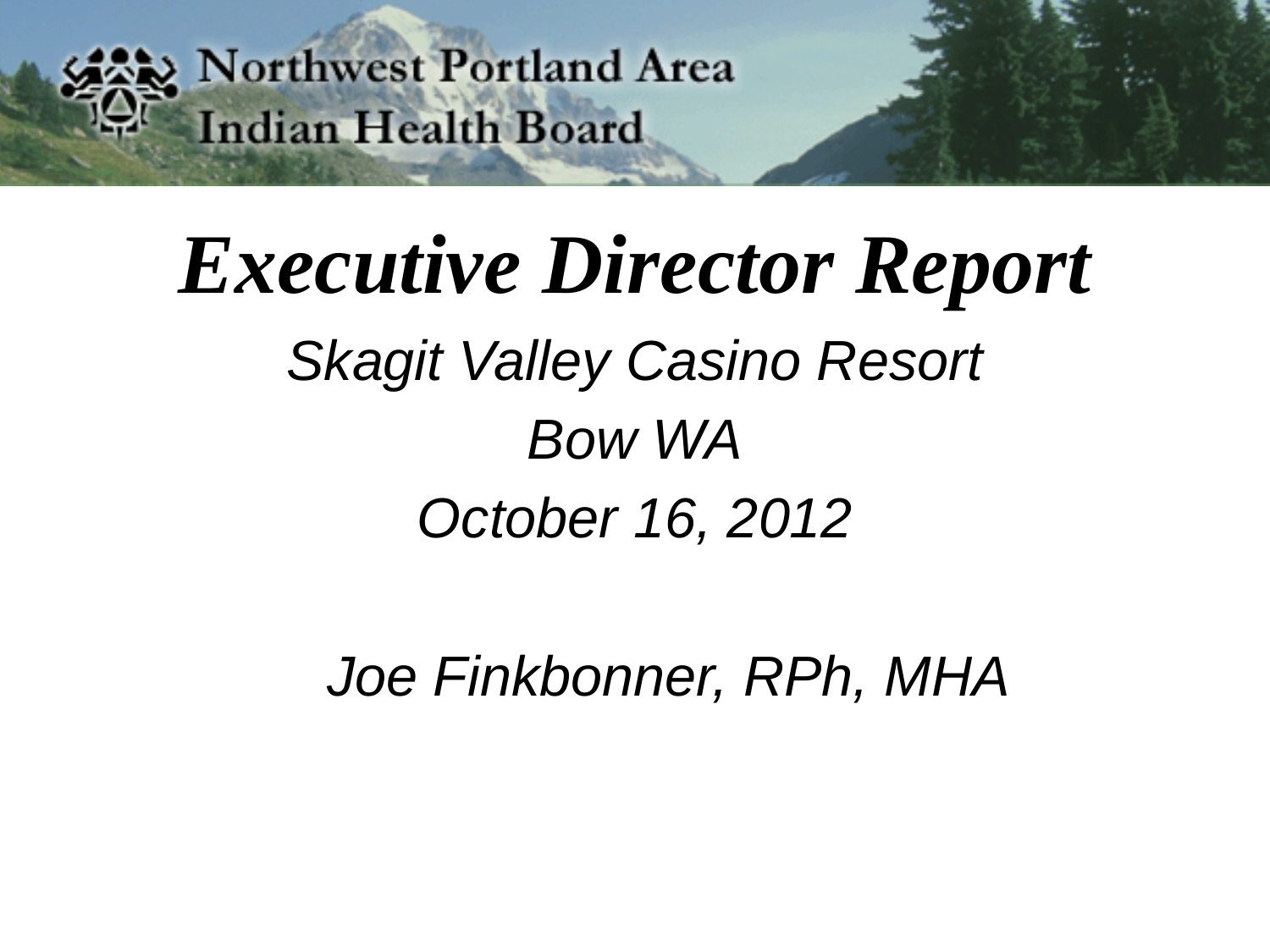

# Executive Director Report
Skagit Valley Casino Resort
Bow WA
October 16, 2012

                Joe Finkbonner, RPh, MHA